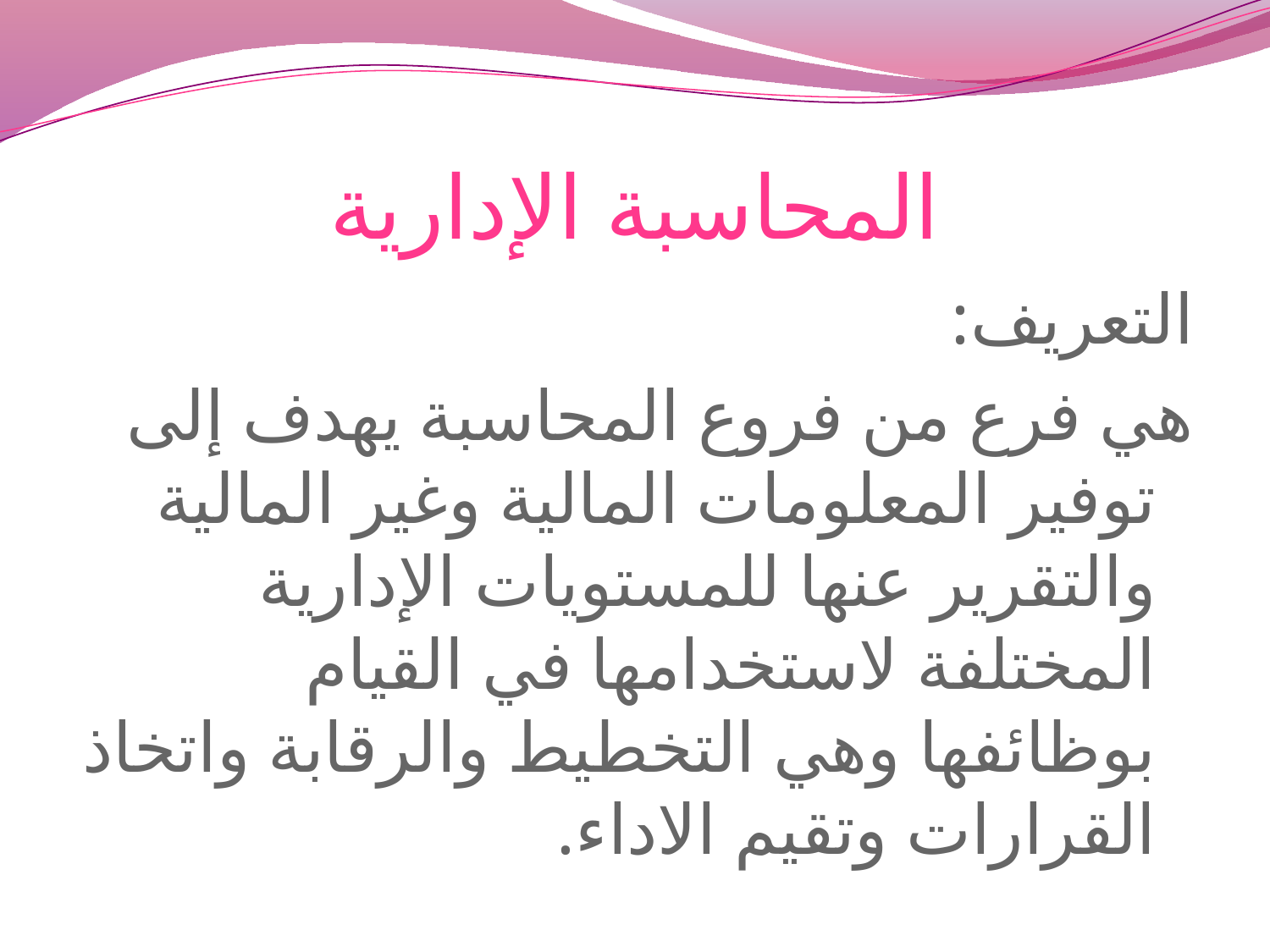

# المحاسبة الإدارية
التعريف:
هي فرع من فروع المحاسبة يهدف إلى توفير المعلومات المالية وغير المالية والتقرير عنها للمستويات الإدارية المختلفة لاستخدامها في القيام بوظائفها وهي التخطيط والرقابة واتخاذ القرارات وتقيم الاداء.